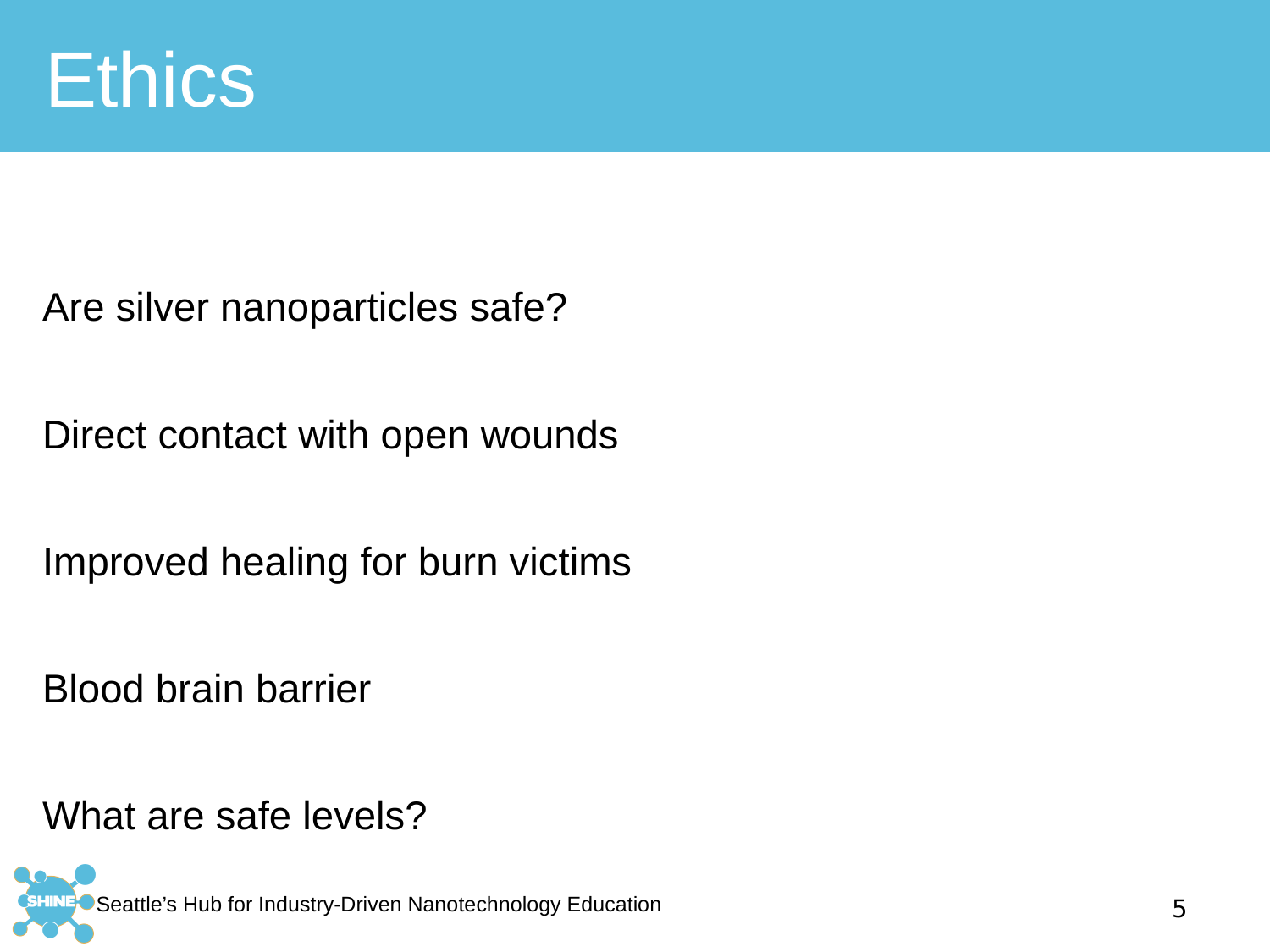

# Ethics
Are silver nanoparticles safe?

Direct contact with open wounds

Improved healing for burn victims

Blood brain barrier

What are safe levels?

5